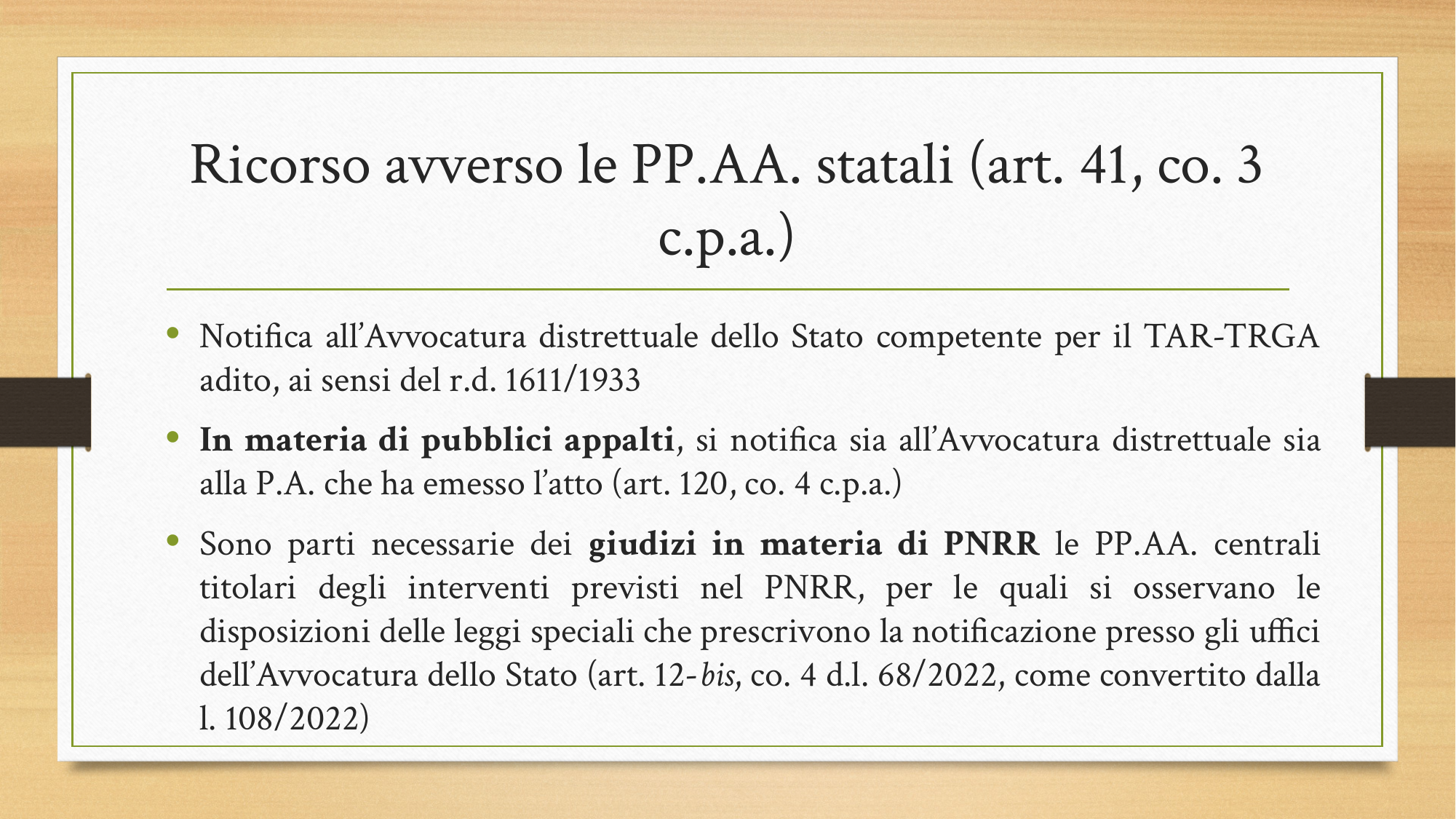

# Ricorso avverso le PP.AA. statali (art. 41, co. 3 c.p.a.)
Notifica all’Avvocatura distrettuale dello Stato competente per il TAR-TRGA adito, ai sensi del r.d. 1611/1933
In materia di pubblici appalti, si notifica sia all’Avvocatura distrettuale sia alla P.A. che ha emesso l’atto (art. 120, co. 4 c.p.a.)
Sono parti necessarie dei giudizi in materia di PNRR le PP.AA. centrali titolari degli interventi previsti nel PNRR, per le quali si osservano le disposizioni delle leggi speciali che prescrivono la notificazione presso gli uffici dell’Avvocatura dello Stato (art. 12-bis, co. 4 d.l. 68/2022, come convertito dalla l. 108/2022)